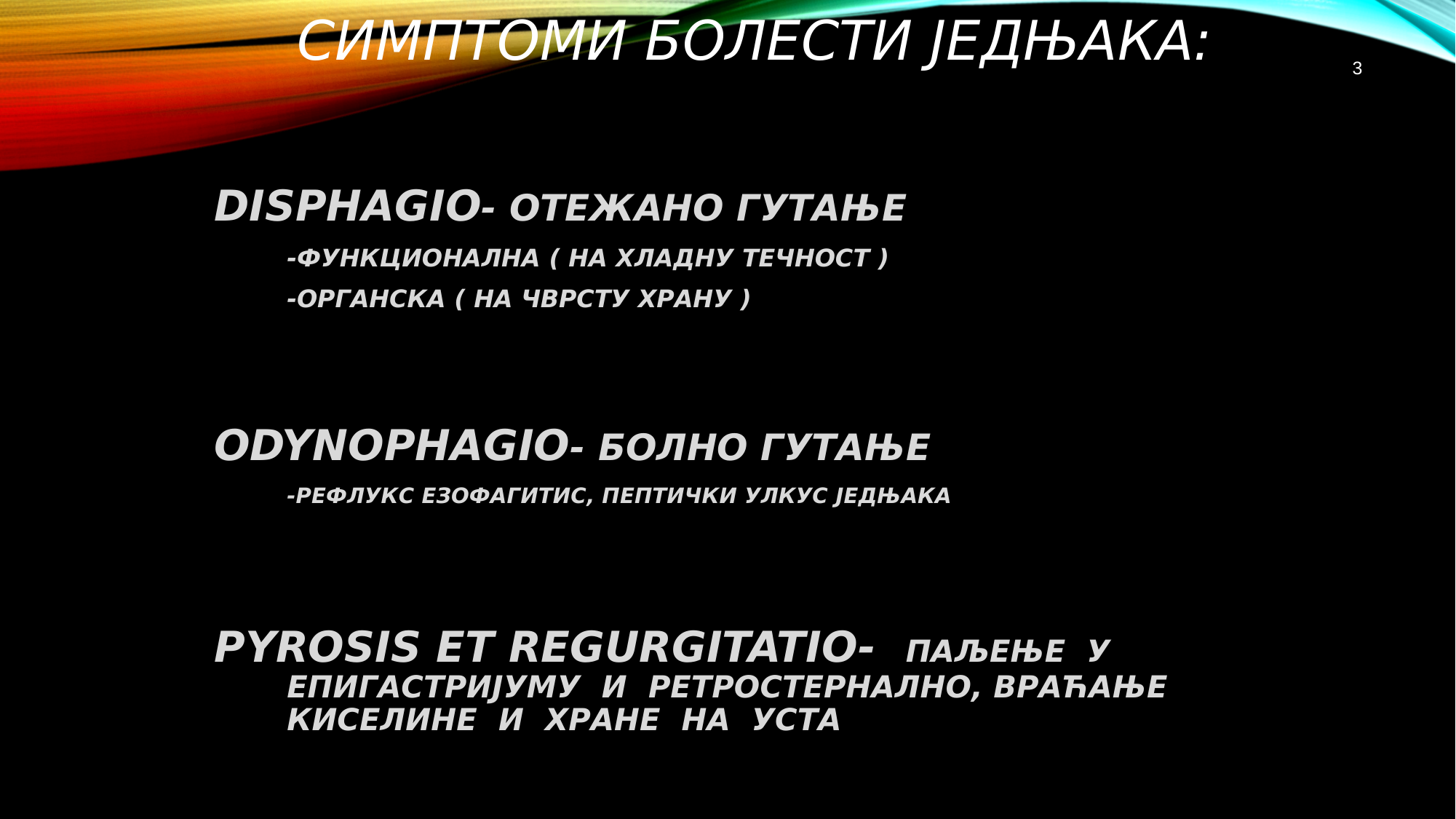

# Симптоми болести једњака:
3
DISPHAGIO- ОТЕЖАНО ГУТАЊЕ
	-ФУНКЦИОНАЛНА ( НА ХЛАДНУ ТЕЧНОСТ )
	-ОРГАНСКА ( НА ЧВРСТУ ХРАНУ )

ODYNOPHAGIO- БОЛНО ГУТАЊЕ
	-РЕФЛУКС ЕЗОФАГИТИС, ПЕПТИЧКИ УЛКУС ЈЕДЊАКА

PYROSIS ET REGURGITATIO-  ПАЉЕЊЕ  У ЕПИГАСТРИЈУМУ  И  РЕТРОСТЕРНАЛНО, ВРАЋАЊЕ КИСЕЛИНЕ  И  ХРАНЕ  НА  УСТА